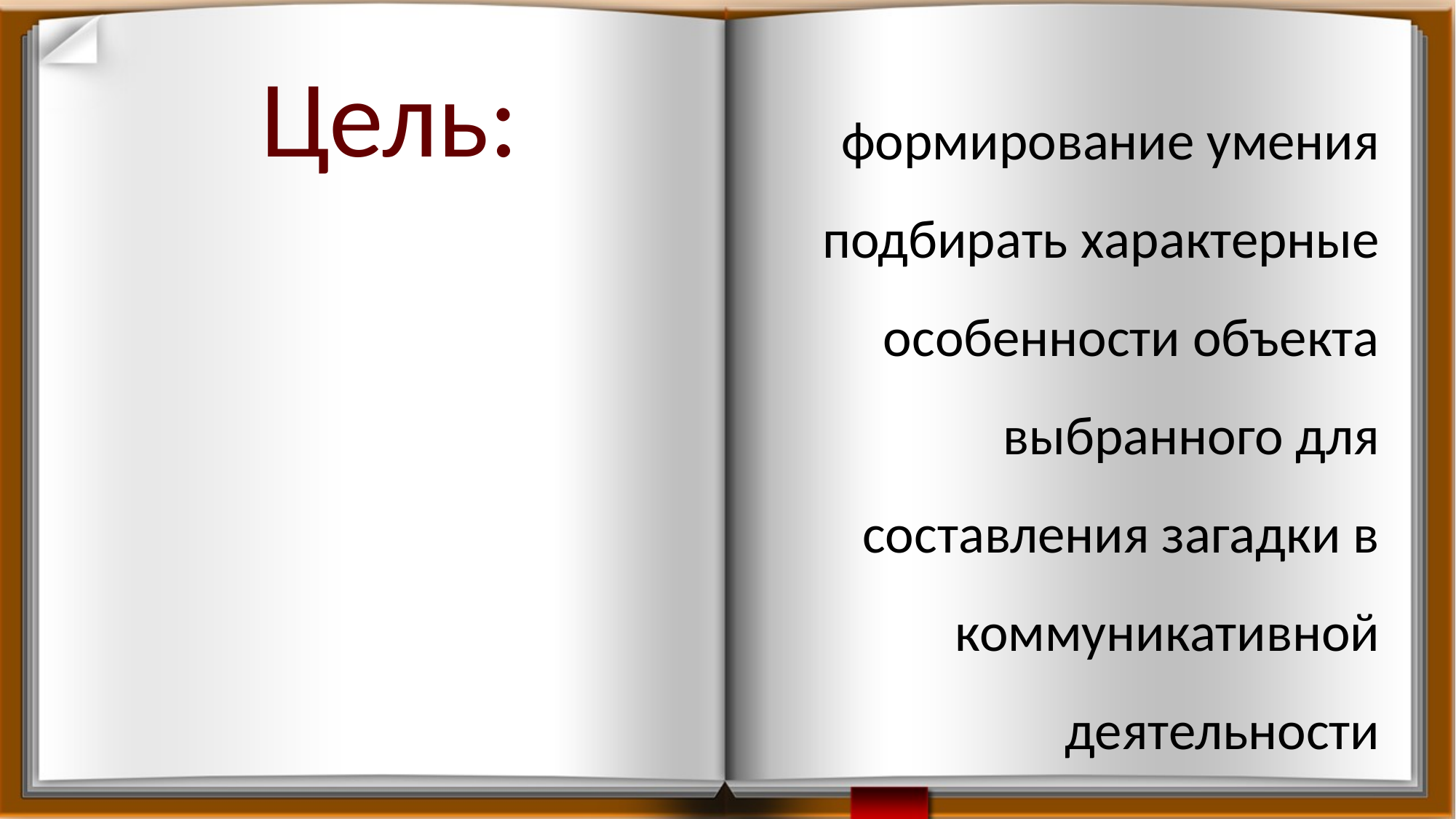

# Цель:
формирование умения подбирать характерные особенности объекта выбранного для составления загадки в коммуникативной деятельности